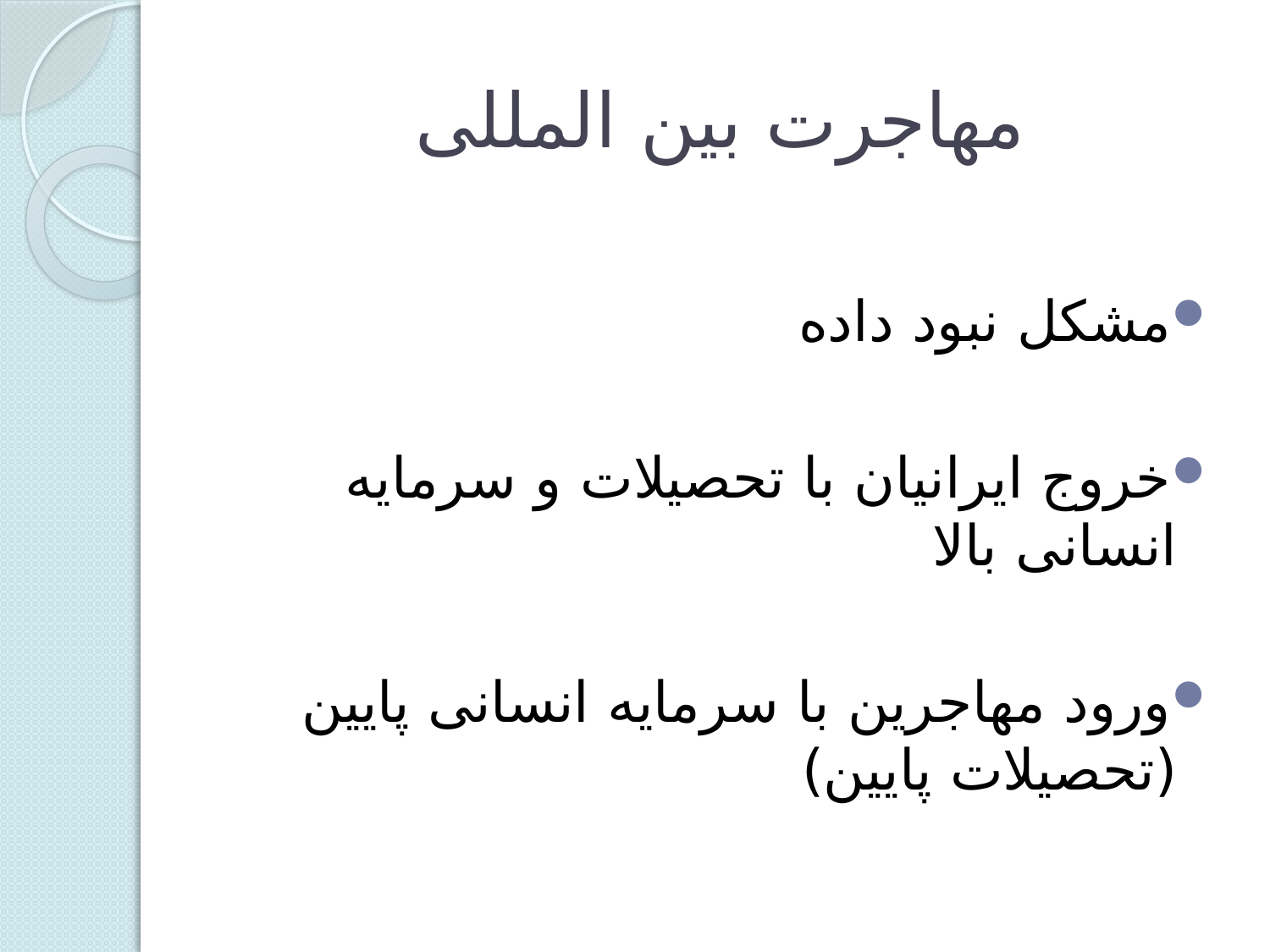

# مهاجرت بین المللی

مشکل نبود داده

خروج ایرانیان با تحصیلات و سرمایه انسانی بالا

ورود مهاجرین با سرمایه انسانی پایین (تحصیلات پایین)